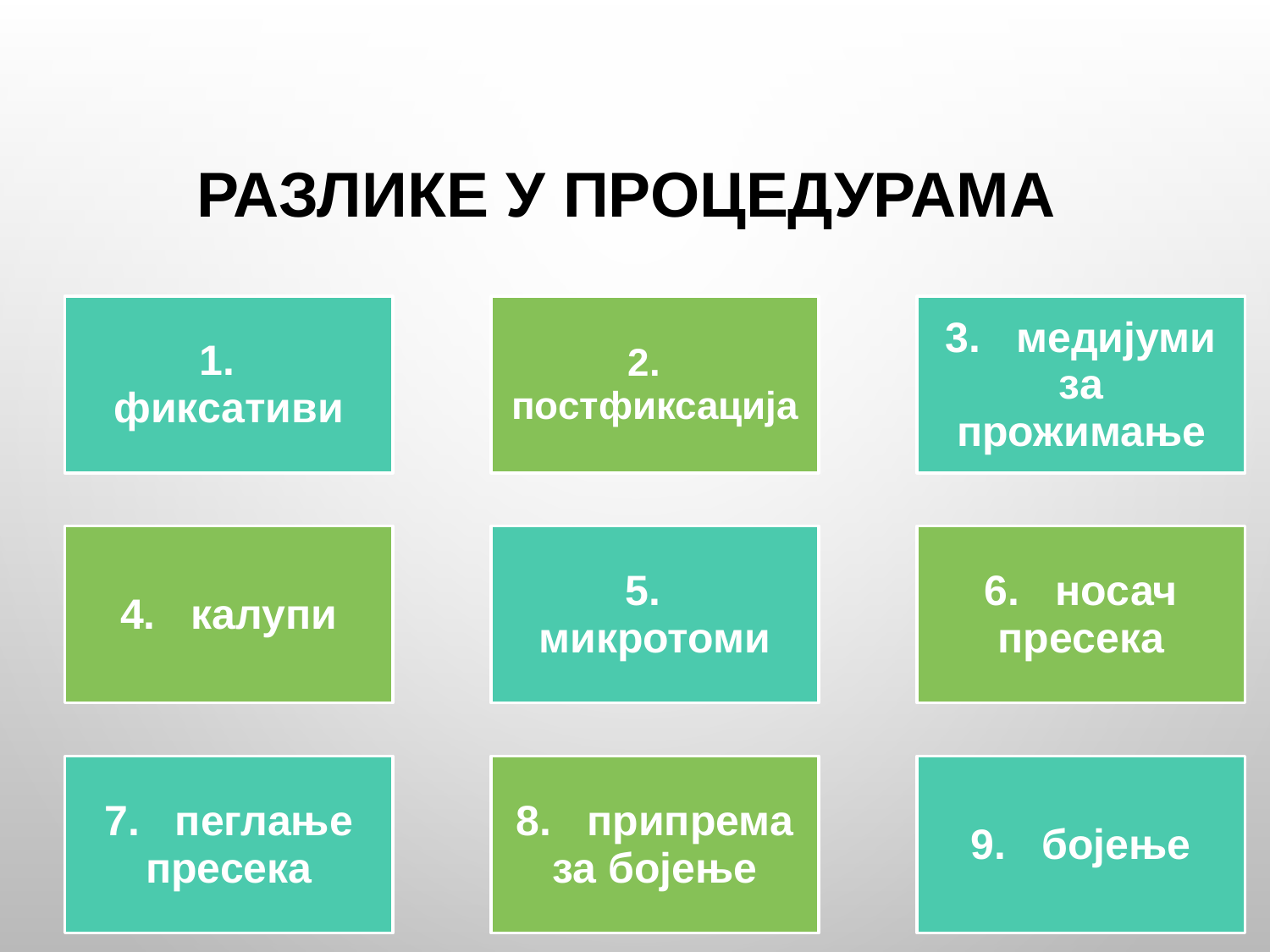

# Разлике у процедурама
1.   фиксативи
2.   постфиксација
3.   медијуми за прожимање
4.   калупи
5.   микротоми
6.   носач пресека
7.   пеглање пресека
8.   припрема за бојење
9.   бојење